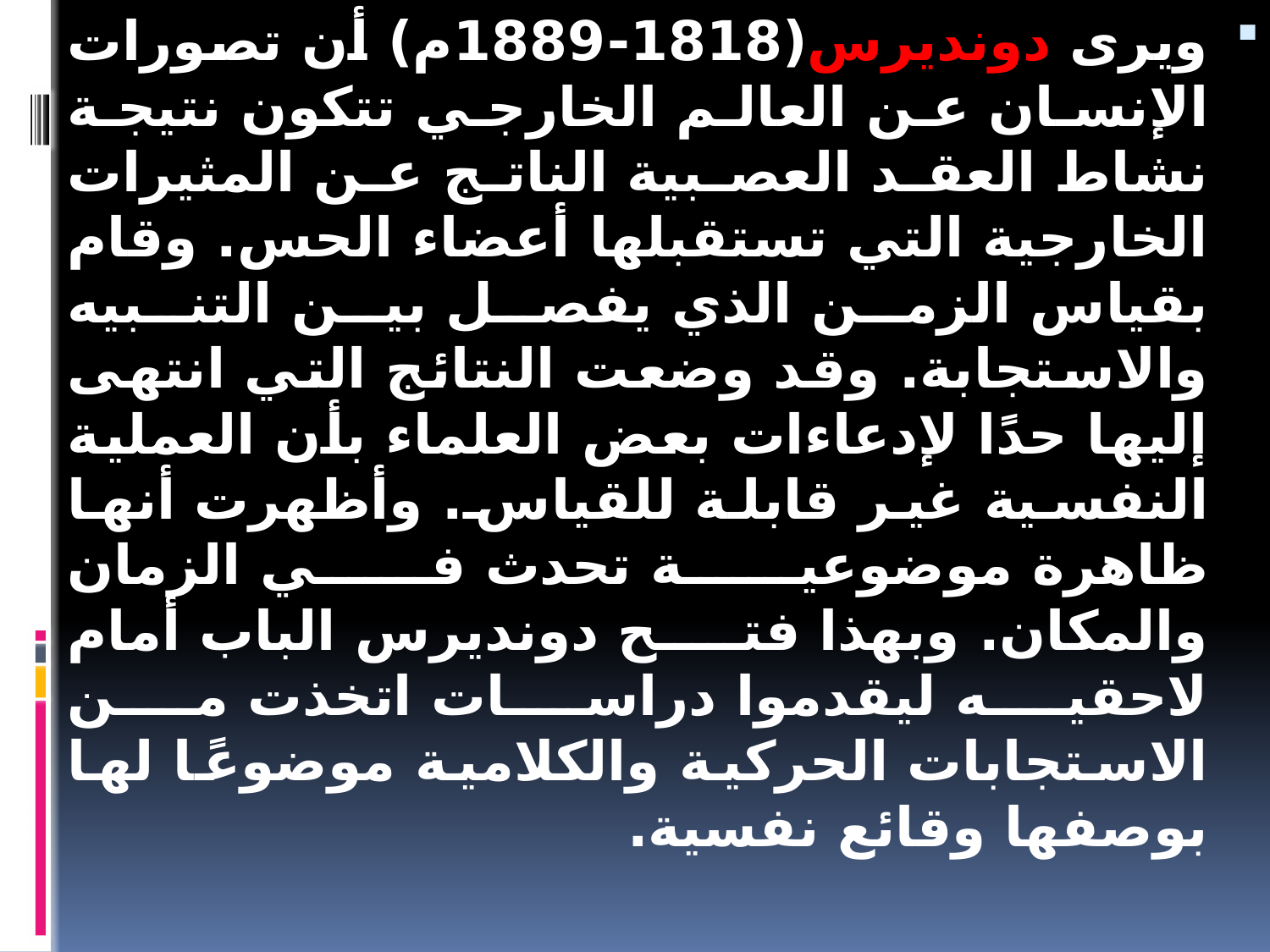

ويرى دونديرس(1818-1889م) أن تصورات الإنسان عن العالم الخارجي تتكون نتيجة نشاط العقد العصبية الناتج عن المثيرات الخارجية التي تستقبلها أعضاء الحس. وقام بقياس الزمن الذي يفصل بين التنبيه والاستجابة. وقد وضعت النتائج التي انتهى إليها حدًا لإدعاءات بعض العلماء بأن العملية النفسية غير قابلة للقياس. وأظهرت أنها ظاهرة موضوعية تحدث في الزمان والمكان. وبهذا فتح دونديرس الباب أمام لاحقيه ليقدموا دراسات اتخذت من الاستجابات الحركية والكلامية موضوعًا لها بوصفها وقائع نفسية.